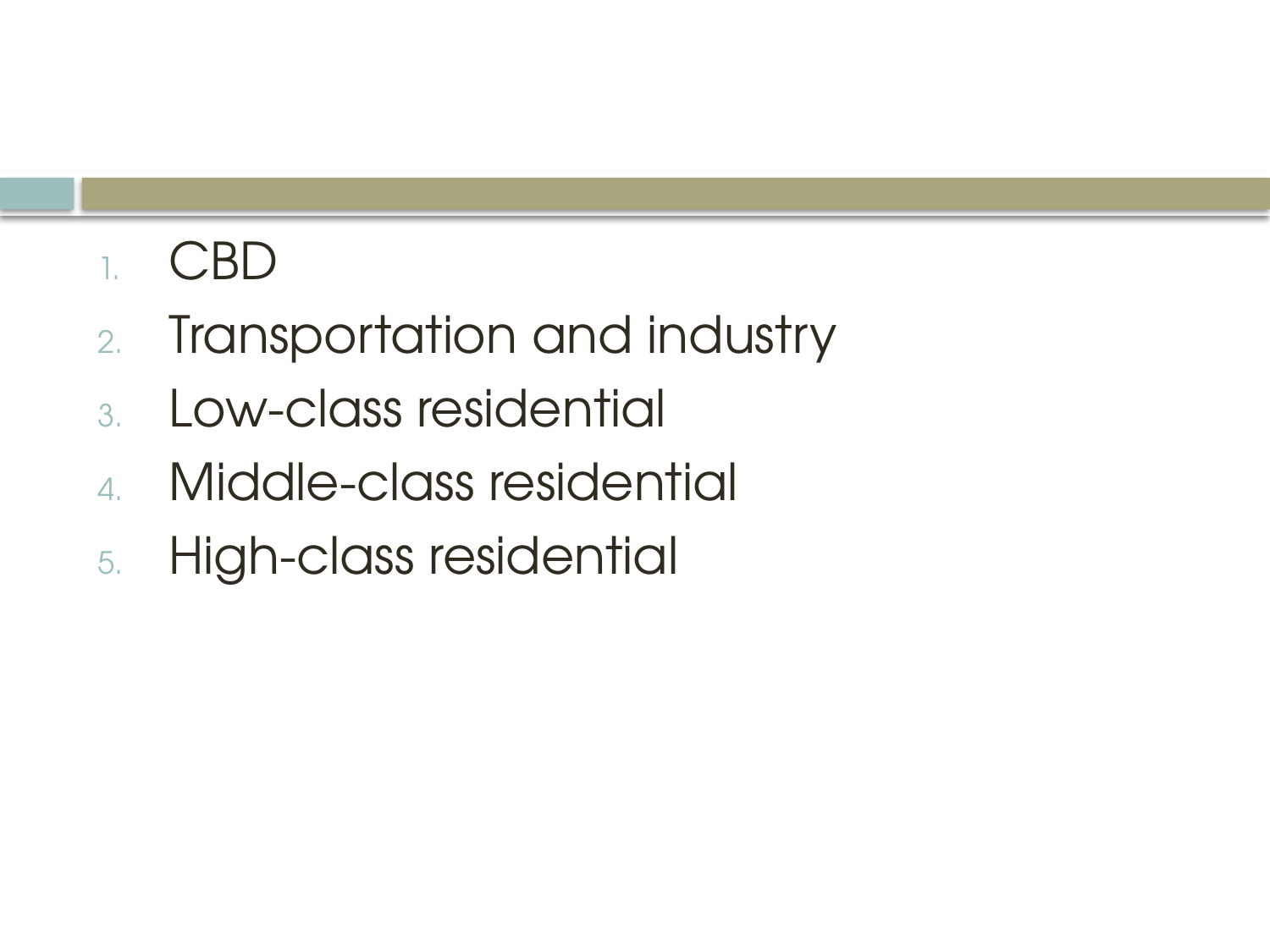

#
CBD
Transportation and industry
Low-class residential
Middle-class residential
High-class residential